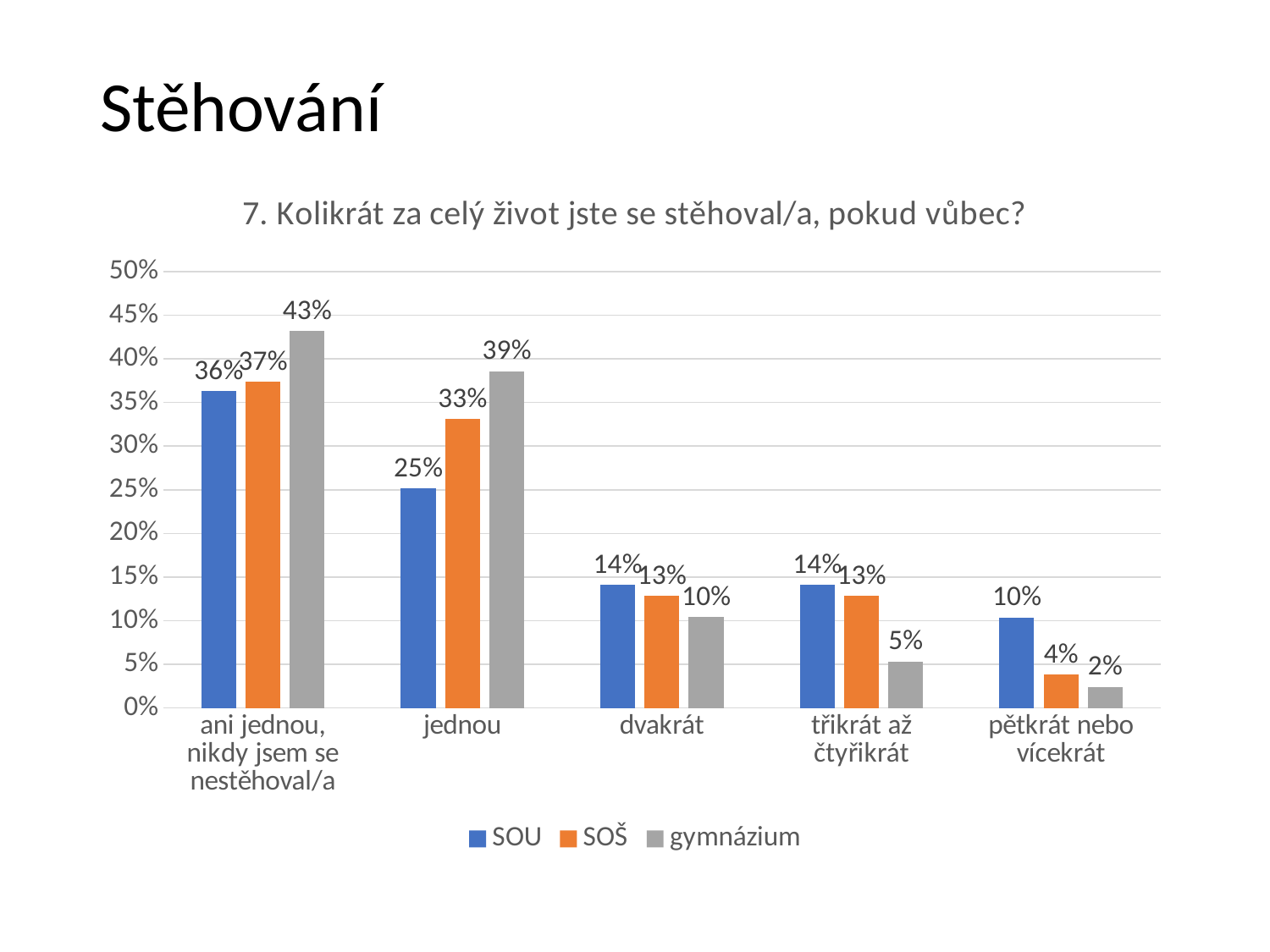

# Stěhování

### Chart:

| Category | SOU | SOŠ | gymnázium |
|---|---|---|---|
| ani jednou, nikdy jsem se nestěhoval/a | 0.362962962962963 | 0.37393162393162394 | 0.4320388349514563 |
| jednou | 0.2518518518518518 | 0.3311965811965812 | 0.3859223300970874 |
| dvakrát | 0.14074074074074075 | 0.1282051282051282 | 0.10436893203883495 |
| třikrát až čtyřikrát | 0.14074074074074075 | 0.1282051282051282 | 0.05339805825242718 |
| pětkrát nebo vícekrát | 0.1037037037037037 | 0.038461538461538464 | 0.024271844660194174 |